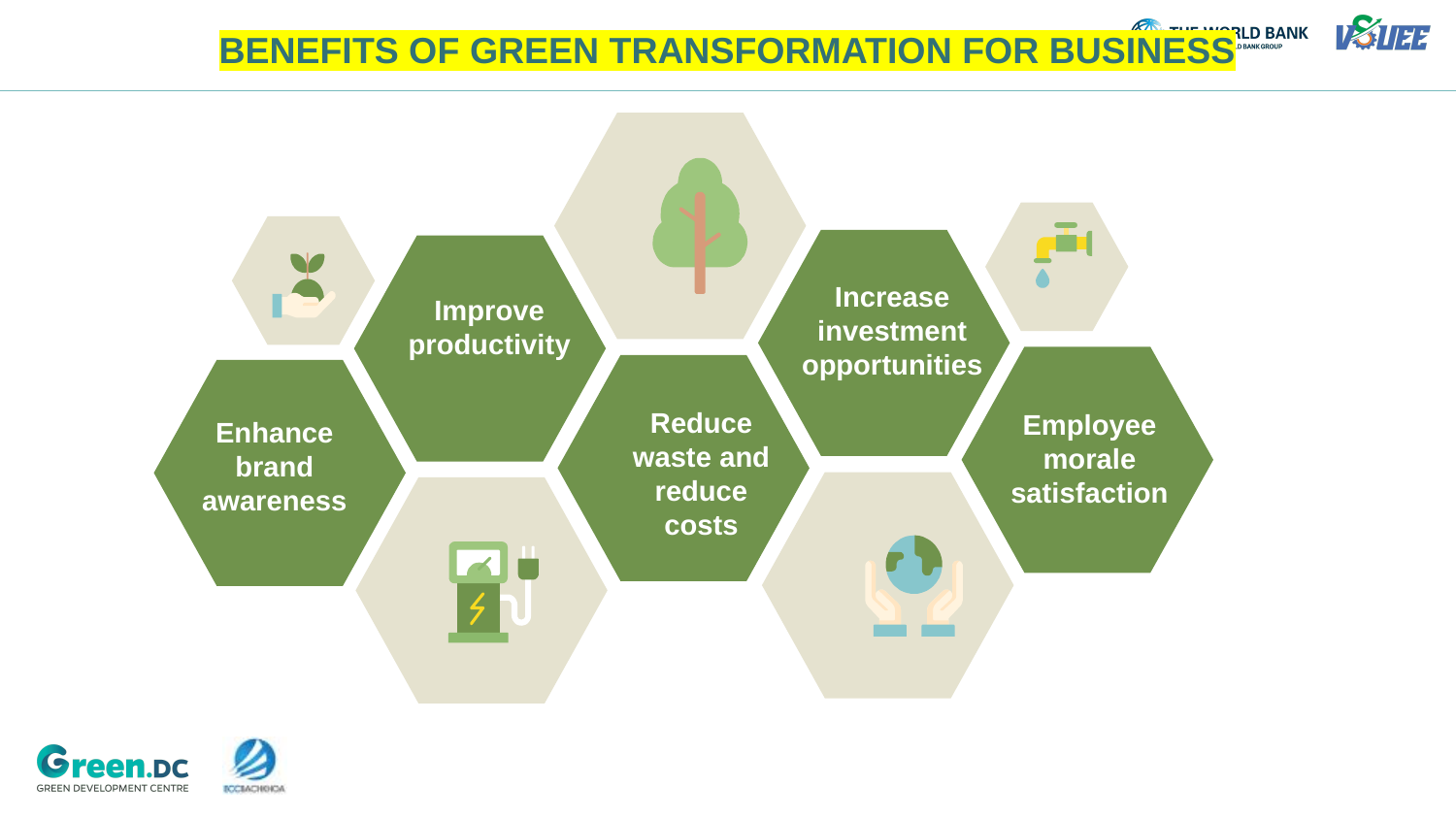

# BENEFITS OF GREEN TRANSFORMATION FOR BUSINESS

Employee morale satisfaction

Enhance brand awareness
Increase investment opportunities

Improve productivity
Reduce waste and reduce costs